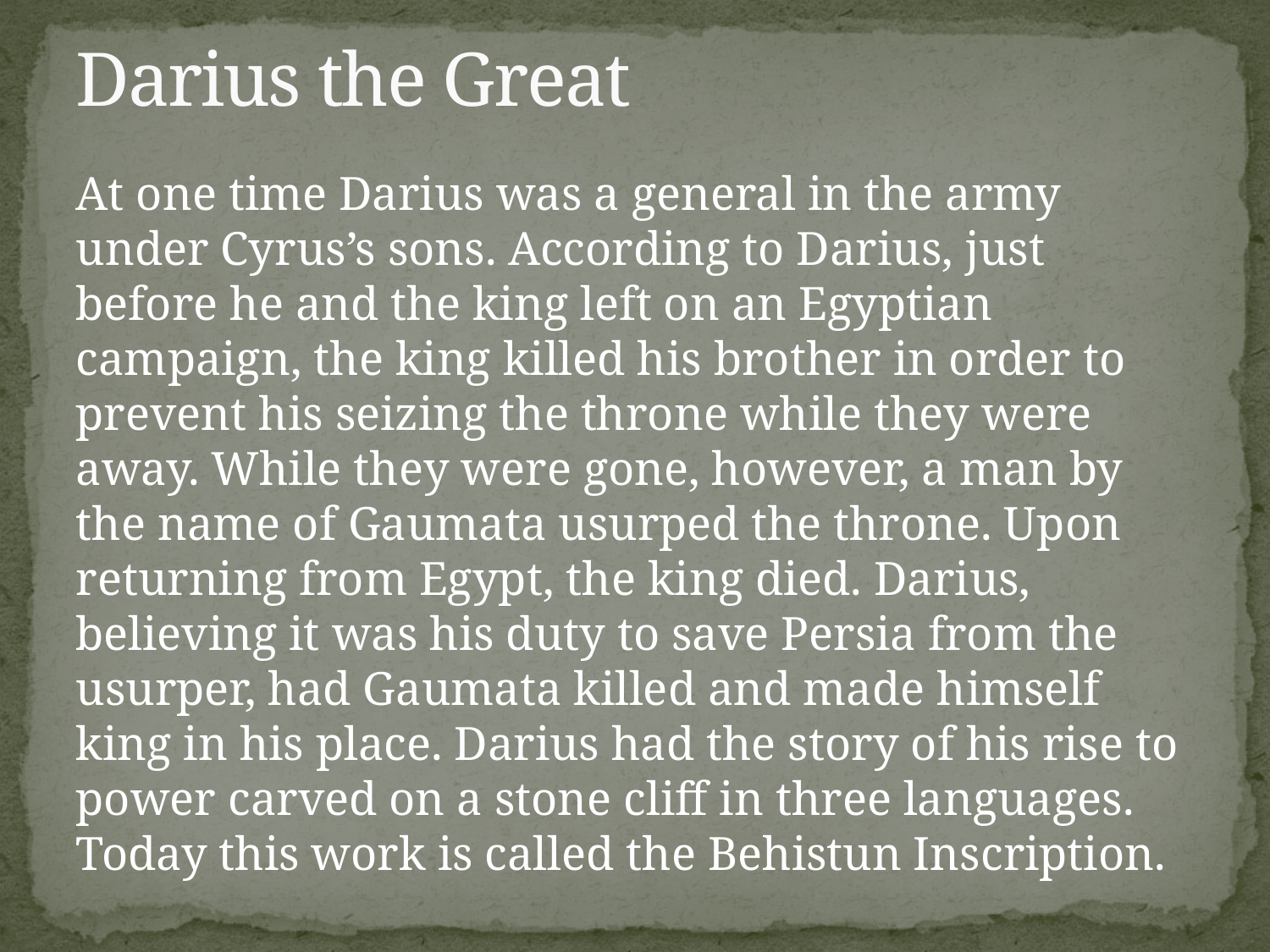

# Darius the Great
At one time Darius was a general in the army under Cyrus’s sons. According to Darius, just before he and the king left on an Egyptian campaign, the king killed his brother in order to prevent his seizing the throne while they were away. While they were gone, however, a man by the name of Gaumata usurped the throne. Upon returning from Egypt, the king died. Darius, believing it was his duty to save Persia from the usurper, had Gaumata killed and made himself king in his place. Darius had the story of his rise to power carved on a stone cliff in three languages. Today this work is called the Behistun Inscription.